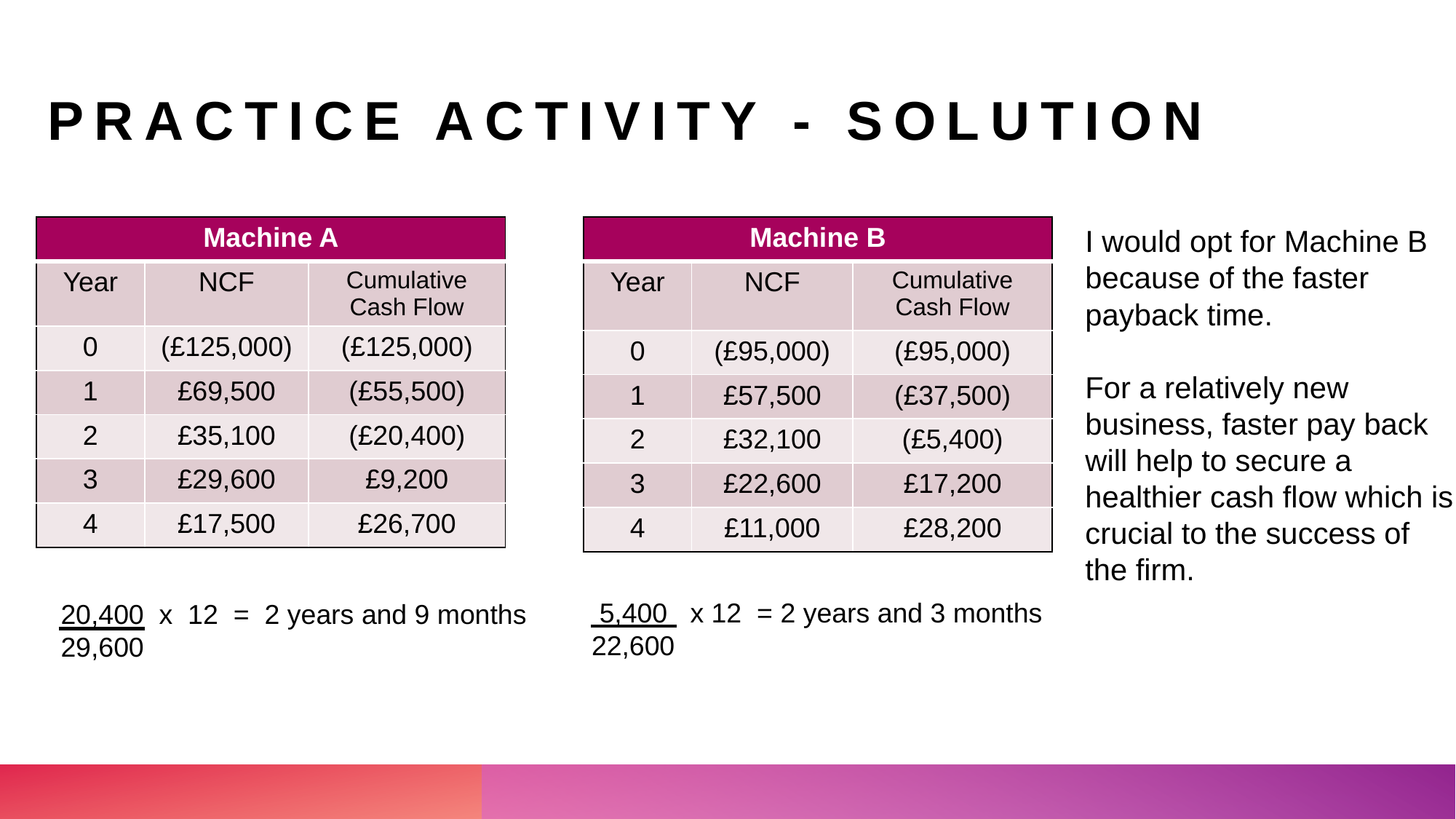

# Practice Activity - Solution
| Machine B |  |  |
| --- | --- | --- |
| Year | NCF | Cumulative Cash Flow |
| 0 | (£95,000) | (£95,000) |
| 1 | £57,500 | (£37,500) |
| 2 | £32,100 | (£5,400) |
| 3 | £22,600 | £17,200 |
| 4 | £11,000 | £28,200 |
I would opt for Machine B because of the faster payback time.

For a relatively new business, faster pay back will help to secure a healthier cash flow which is crucial to the success of the firm.
| Machine A |  |  |
| --- | --- | --- |
| Year | NCF | Cumulative Cash Flow |
| 0 | (£125,000) | (£125,000) |
| 1 | £69,500 | (£55,500) |
| 2 | £35,100 | (£20,400) |
| 3 | £29,600 | £9,200 |
| 4 | £17,500 | £26,700 |
 5,400   x 12  = 2 years and 3 months
22,600
20,400  x  12  =  2 years and 9 months
29,600